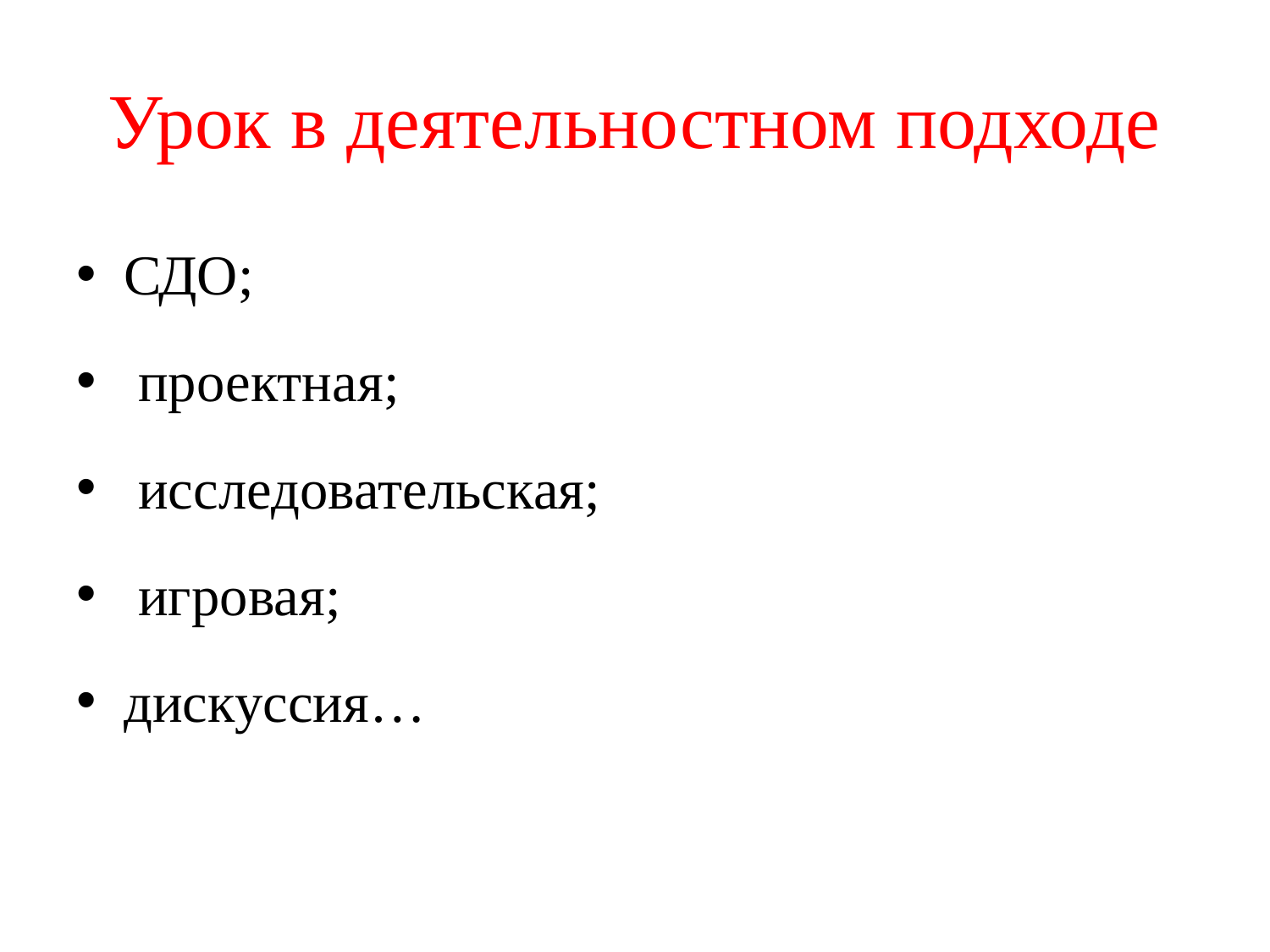

# Урок в деятельностном подходе
СДО;
 проектная;
 исследовательская;
 игровая;
дискуссия…